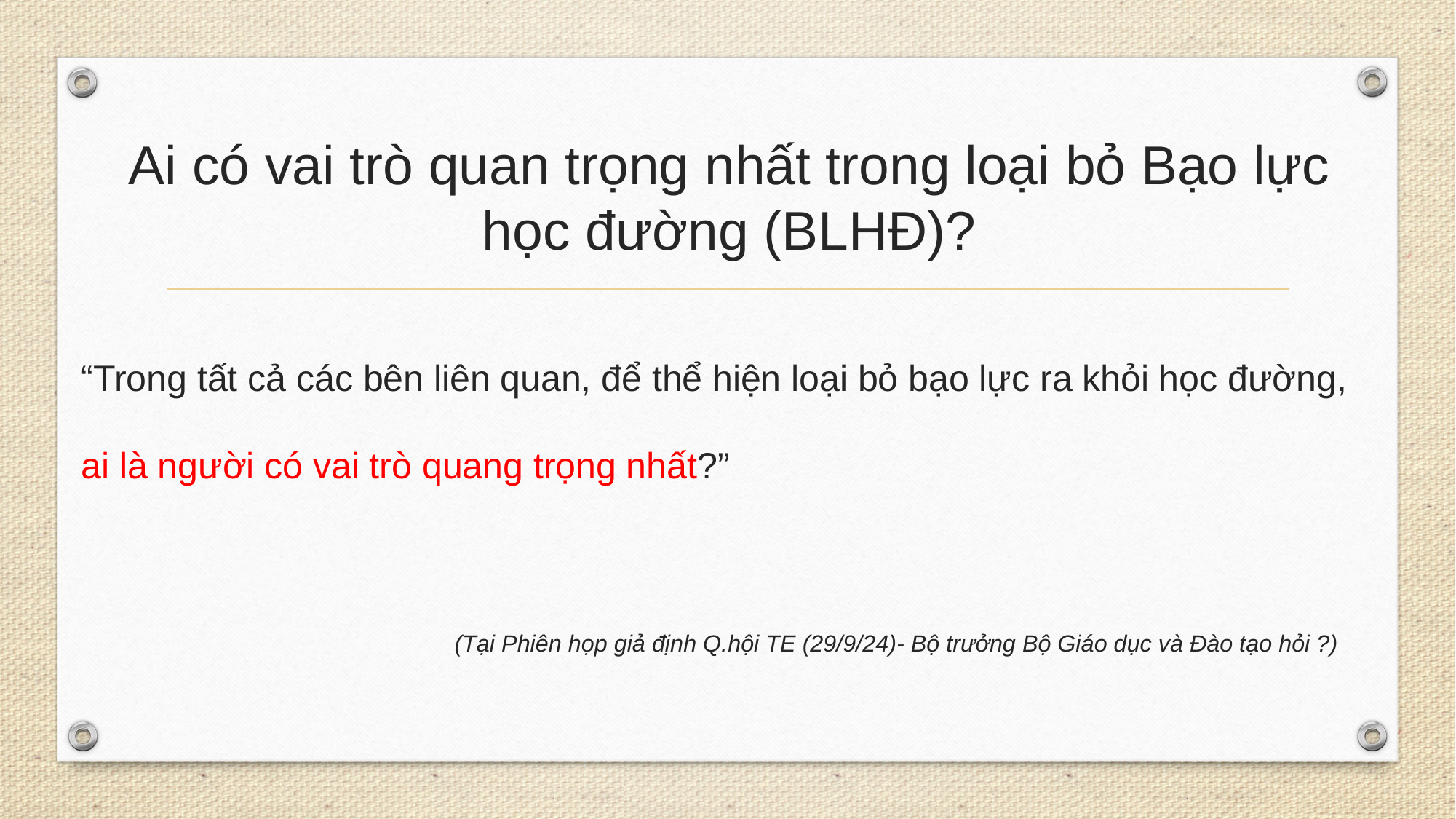

# Ai có vai trò quan trọng nhất trong loại bỏ Bạo lực học đường (BLHĐ)?
“Trong tất cả các bên liên quan, để thể hiện loại bỏ bạo lực ra khỏi học đường, ai là người có vai trò quang trọng nhất?”

                                                         (Tại Phiên họp giả định Q.hội TE (29/9/24)- Bộ trưởng Bộ Giáo dục và Đào tạo hỏi ?)